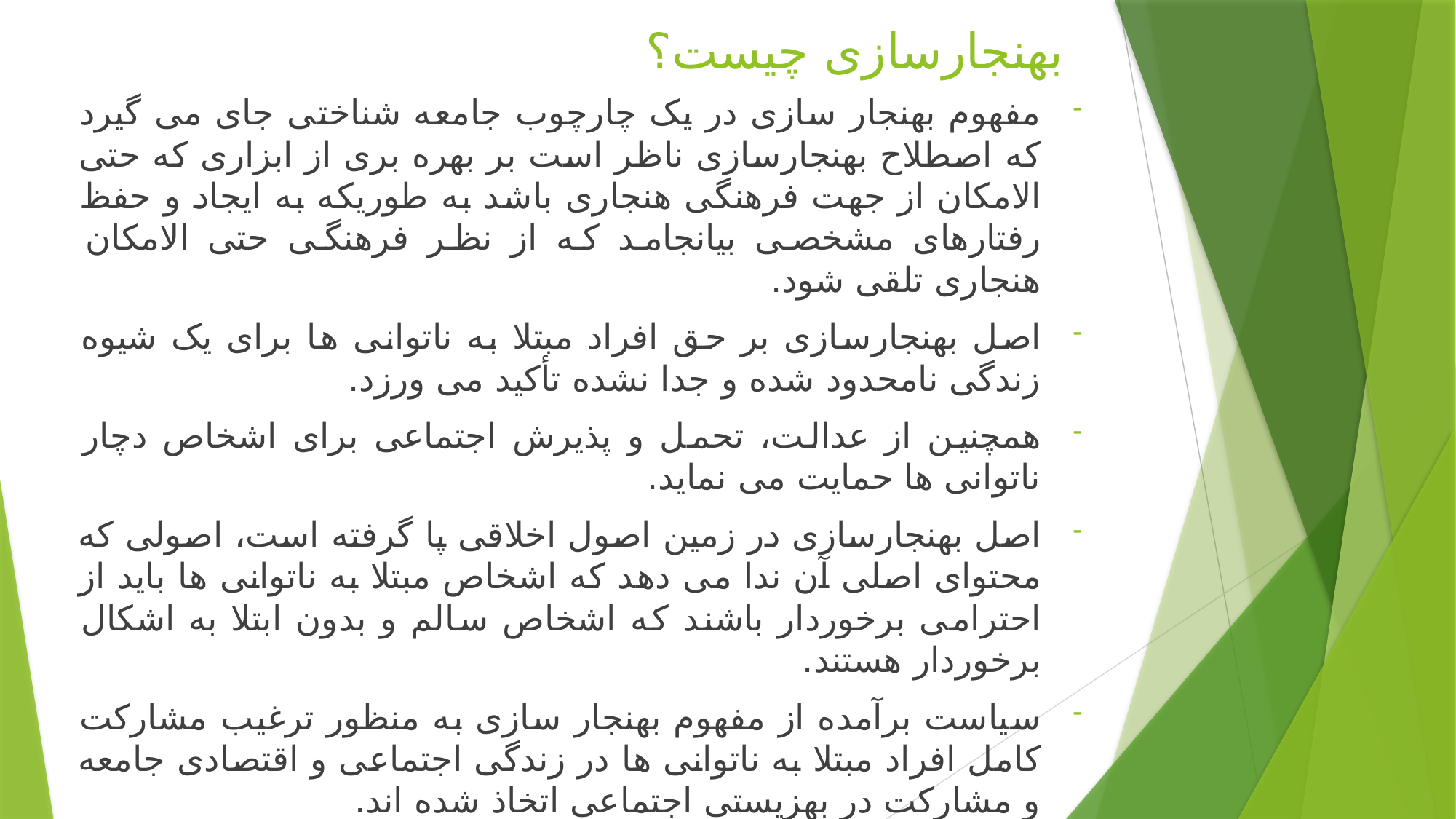

# بهنجارسازی چیست؟
مفهوم بهنجار سازی در یک چارچوب جامعه شناختی جای می گیرد که اصطلاح بهنجارسازی ناظر است بر بهره بری از ابزاری که حتی الامکان از جهت فرهنگی هنجاری باشد به طوریکه به ایجاد و حفظ رفتارهای مشخصی بیانجامد که از نظر فرهنگی حتی الامکان هنجاری تلقی شود.
اصل بهنجارسازی بر حق افراد مبتلا به ناتوانی ها برای یک شیوه زندگی نامحدود شده و جدا نشده تأکید می ورزد.
همچنین از عدالت، تحمل و پذیرش اجتماعی برای اشخاص دچار ناتوانی ها حمایت می نماید.
اصل بهنجارسازی در زمین اصول اخلاقی پا گرفته است، اصولی که محتوای اصلی آن ندا می دهد که اشخاص مبتلا به ناتوانی ها باید از احترامی برخوردار باشند که اشخاص سالم و بدون ابتلا به اشکال برخوردار هستند.
سیاست برآمده از مفهوم بهنجار سازی به منظور ترغیب مشارکت کامل افراد مبتلا به ناتوانی ها در زندگی اجتماعی و اقتصادی جامعه و مشارکت در بهزیستی اجتماعی اتخاذ شده اند.
هدف بهنجار سازی افزایش فرصت ها است برای سازگاری سالم با اجتماع برای همه کسانی که دچار نوعی ناتوانی هستند.